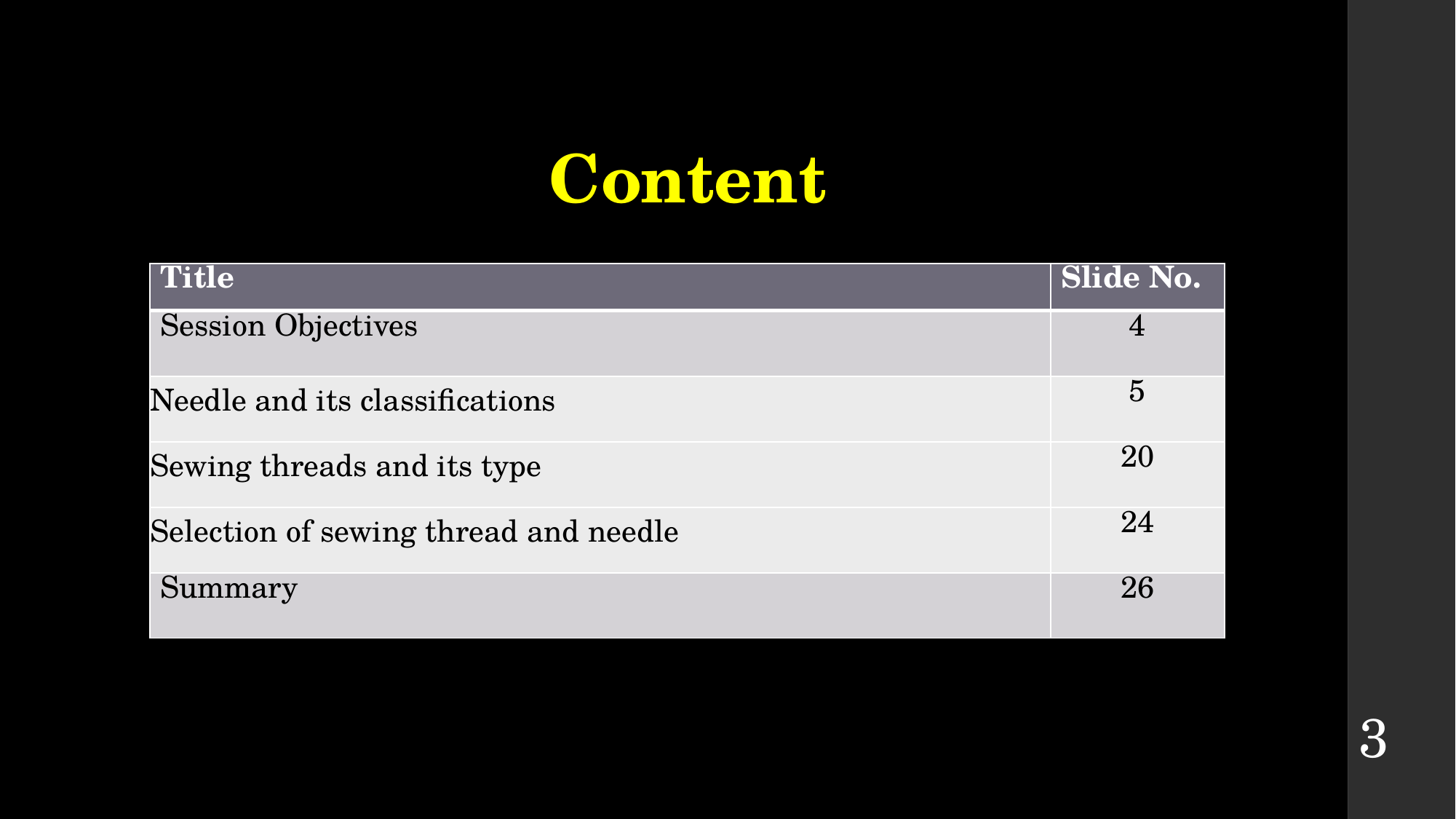

# Content
| Title | Slide No. |
| --- | --- |
| Session Objectives | 4 |
| Needle and its classifications | 5 |
| Sewing threads and its type | 20 |
| Selection of sewing thread and needle | 24 |
| Summary | 26 |
3